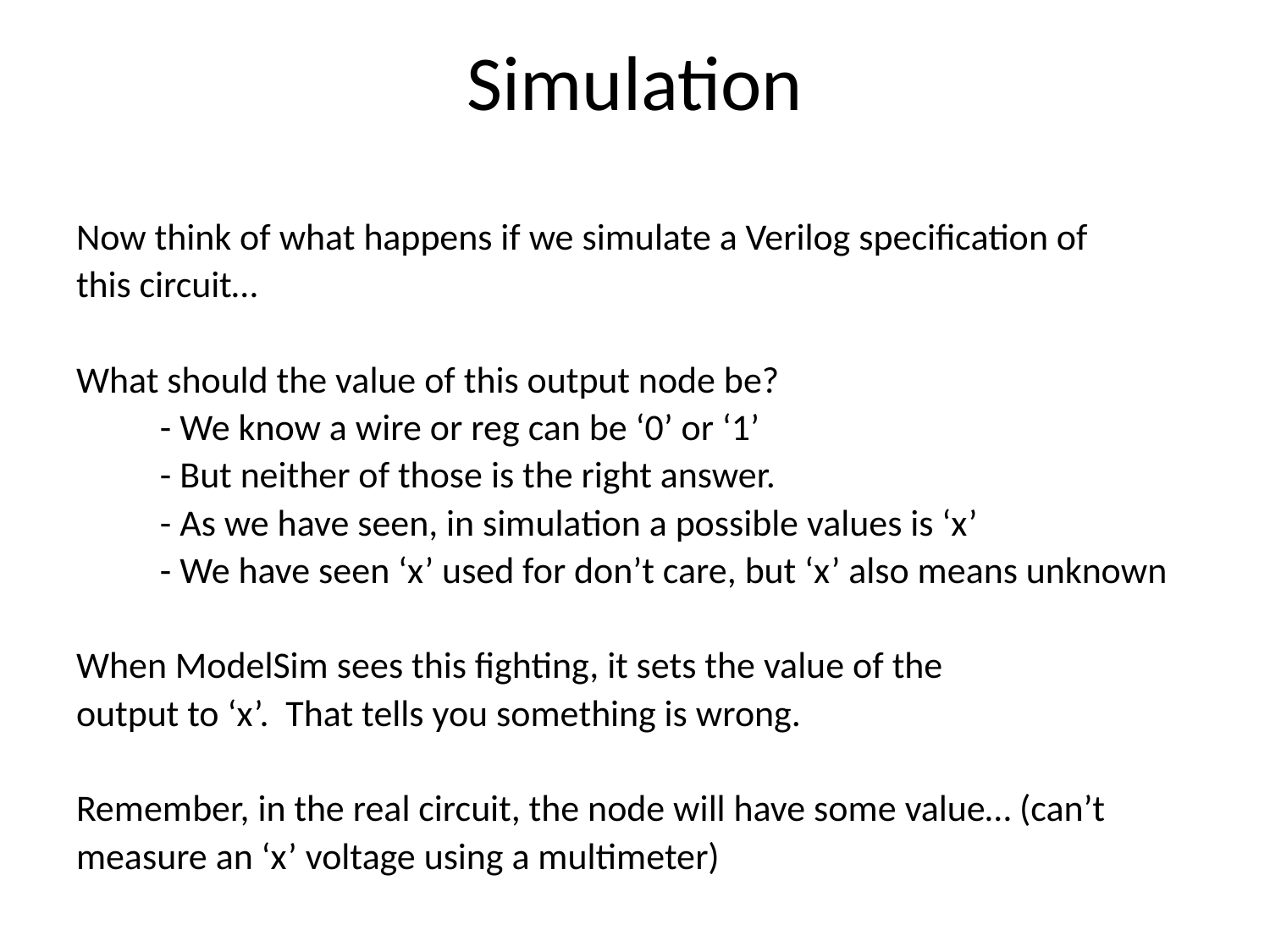

# Simulation
Now think of what happens if we simulate a Verilog specification of
this circuit…

What should the value of this output node be?
	- We know a wire or reg can be ‘0’ or ‘1’
	- But neither of those is the right answer.
	- As we have seen, in simulation a possible values is ‘x’
	- We have seen ‘x’ used for don’t care, but ‘x’ also means unknown

When ModelSim sees this fighting, it sets the value of the
output to ‘x’.  That tells you something is wrong.

Remember, in the real circuit, the node will have some value… (can’t
measure an ‘x’ voltage using a multimeter)